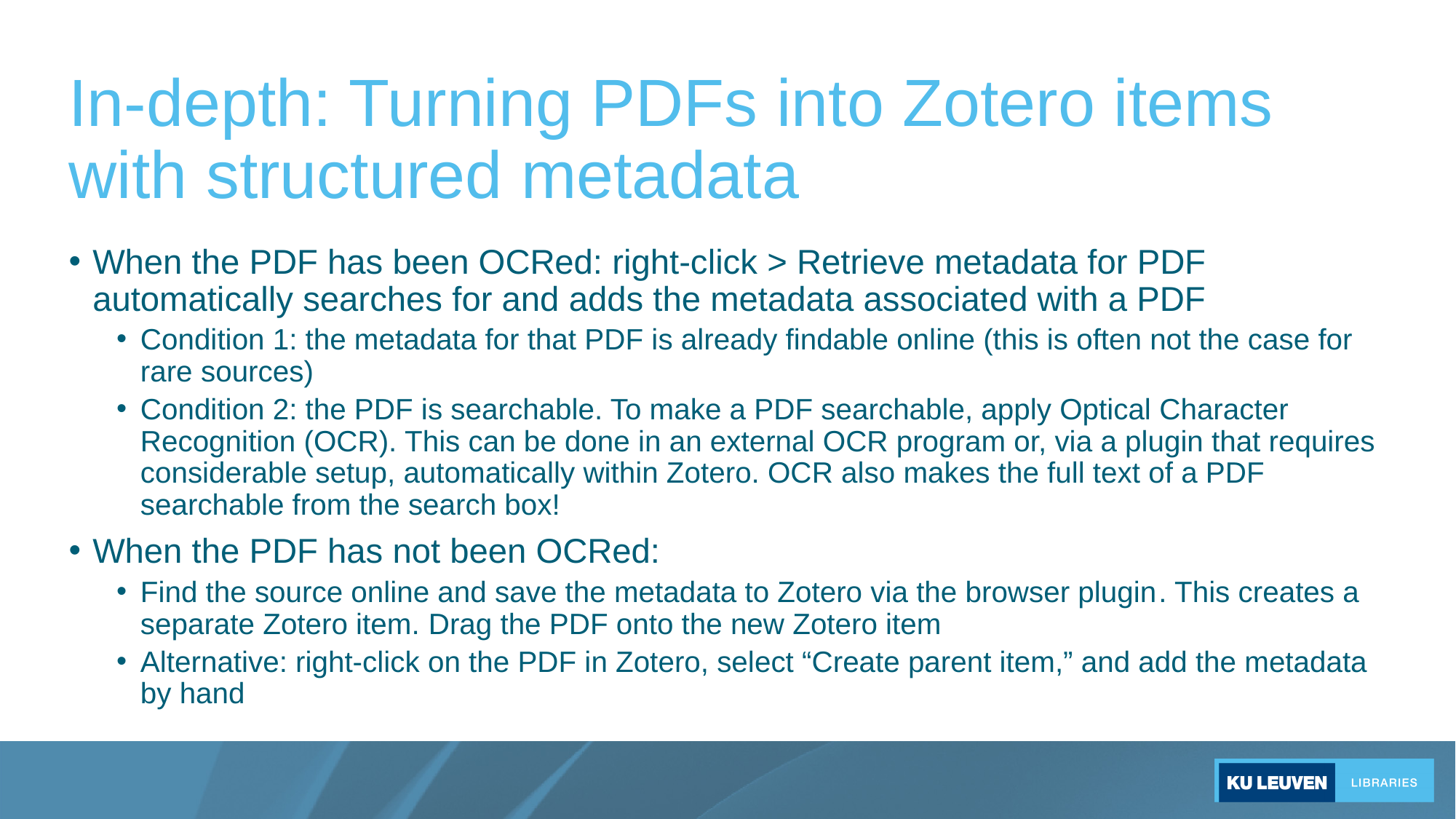

# In-depth: Turning PDFs into Zotero items with structured metadata
When the PDF has been OCRed: right-click > Retrieve metadata for PDF automatically searches for and adds the metadata associated with a PDF
Condition 1: the metadata for that PDF is already findable online (this is often not the case for rare sources)
Condition 2: the PDF is searchable. To make a PDF searchable, apply Optical Character Recognition (OCR). This can be done in an external OCR program or, via a plugin that requires considerable setup, automatically within Zotero. OCR also makes the full text of a PDF searchable from the search box!
When the PDF has not been OCRed:
Find the source online and save the metadata to Zotero via the browser plugin. This creates a separate Zotero item. Drag the PDF onto the new Zotero item
Alternative: right-click on the PDF in Zotero, select “Create parent item,” and add the metadata by hand